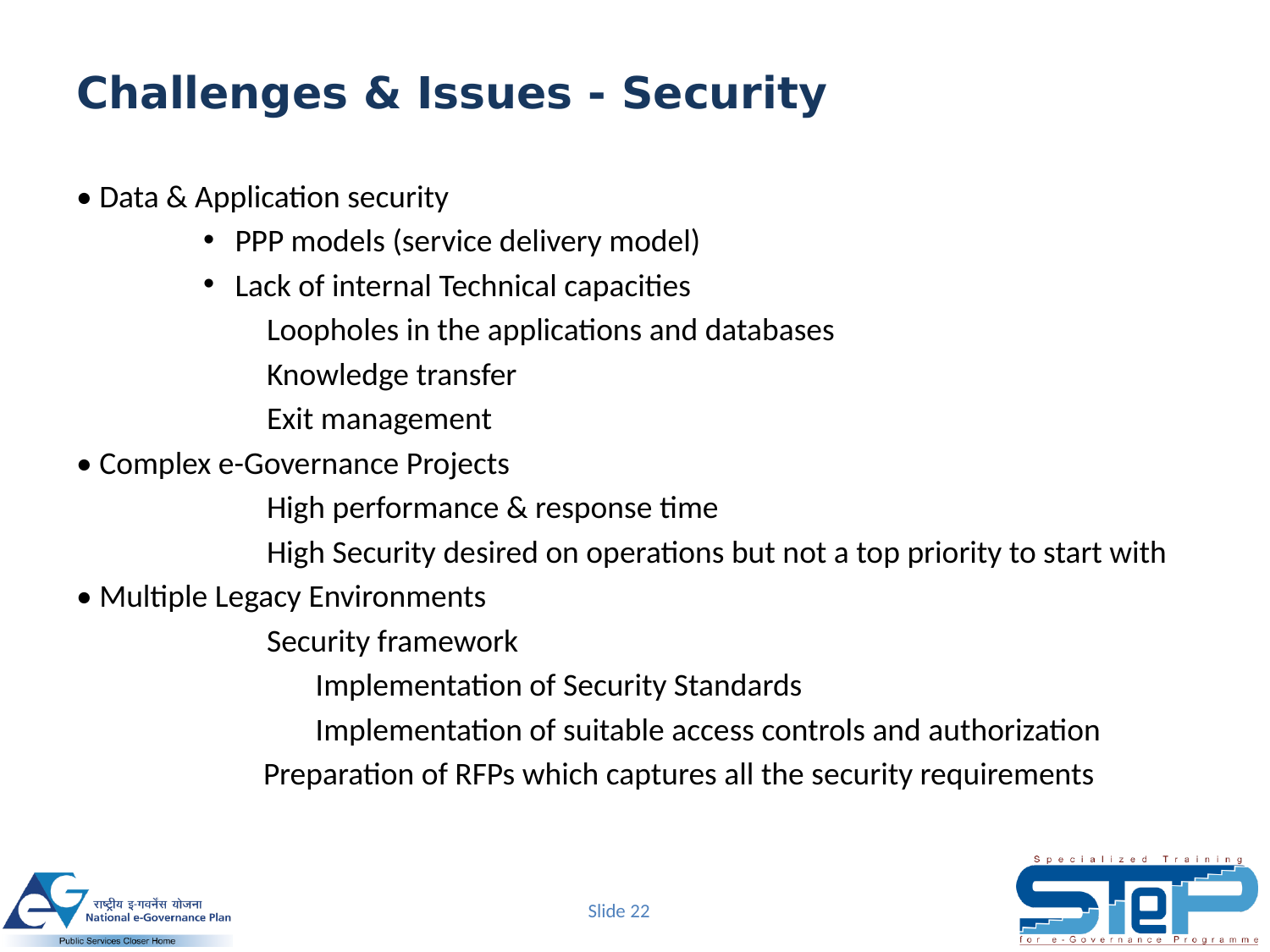

# Challenges & Issues - Security
• Data & Application security
PPP models (service delivery model)
Lack of internal Technical capacities
Loopholes in the applications and databases
Knowledge transfer
Exit management
• Complex e-Governance Projects
High performance & response time
High Security desired on operations but not a top priority to start with
• Multiple Legacy Environments
Security framework
		         Implementation of Security Standards
		         Implementation of suitable access controls and authorization
                          Preparation of RFPs which captures all the security requirements